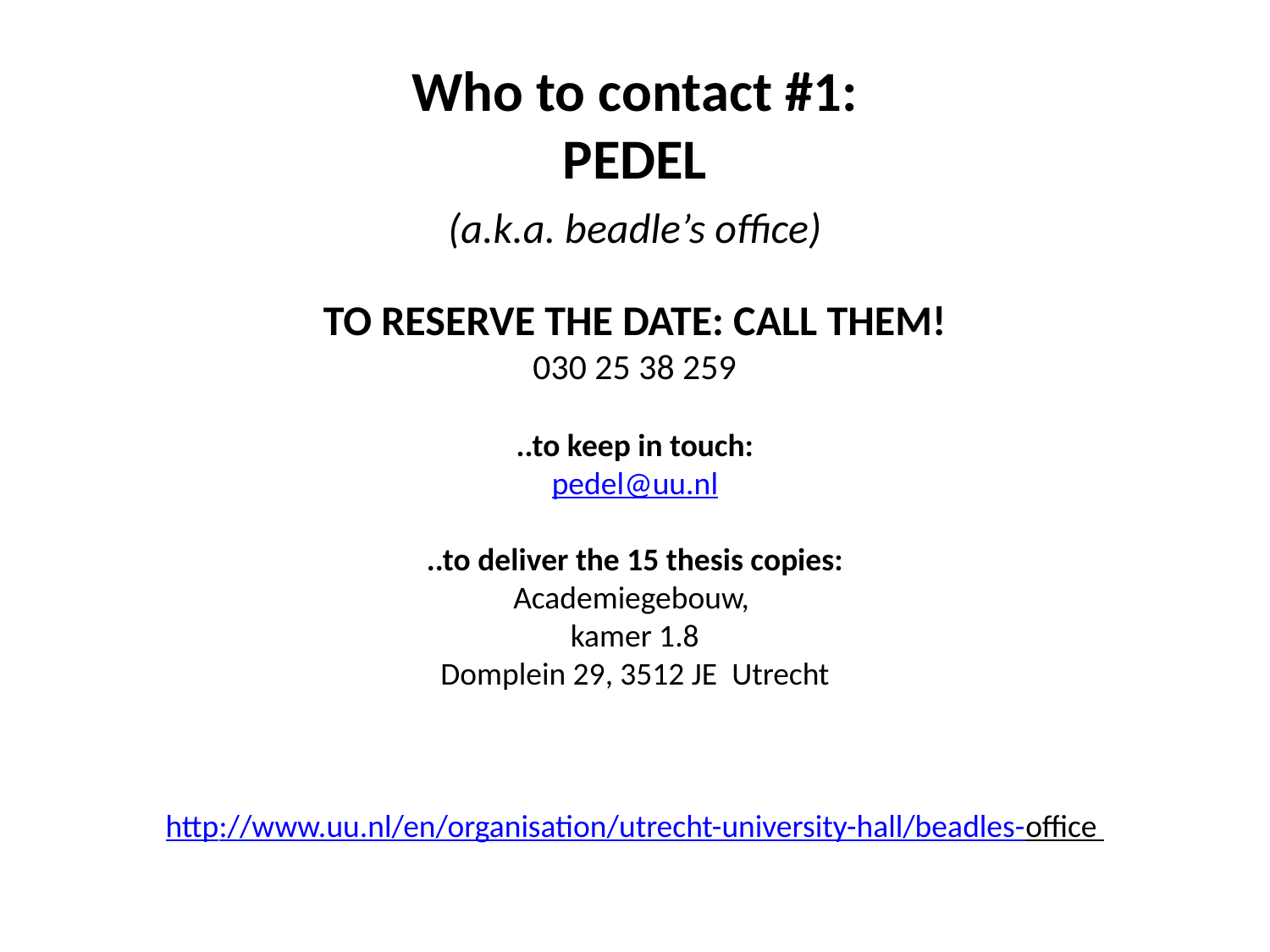

Who to contact #1:
PEDEL
(a.k.a. beadle’s office)
TO RESERVE THE DATE: CALL THEM!
030 25 38 259

..to keep in touch:
pedel@uu.nl

..to deliver the 15 thesis copies:
Academiegebouw,
kamer 1.8
Domplein 29, 3512 JE  Utrecht

http://www.uu.nl/en/organisation/utrecht-university-hall/beadles-office